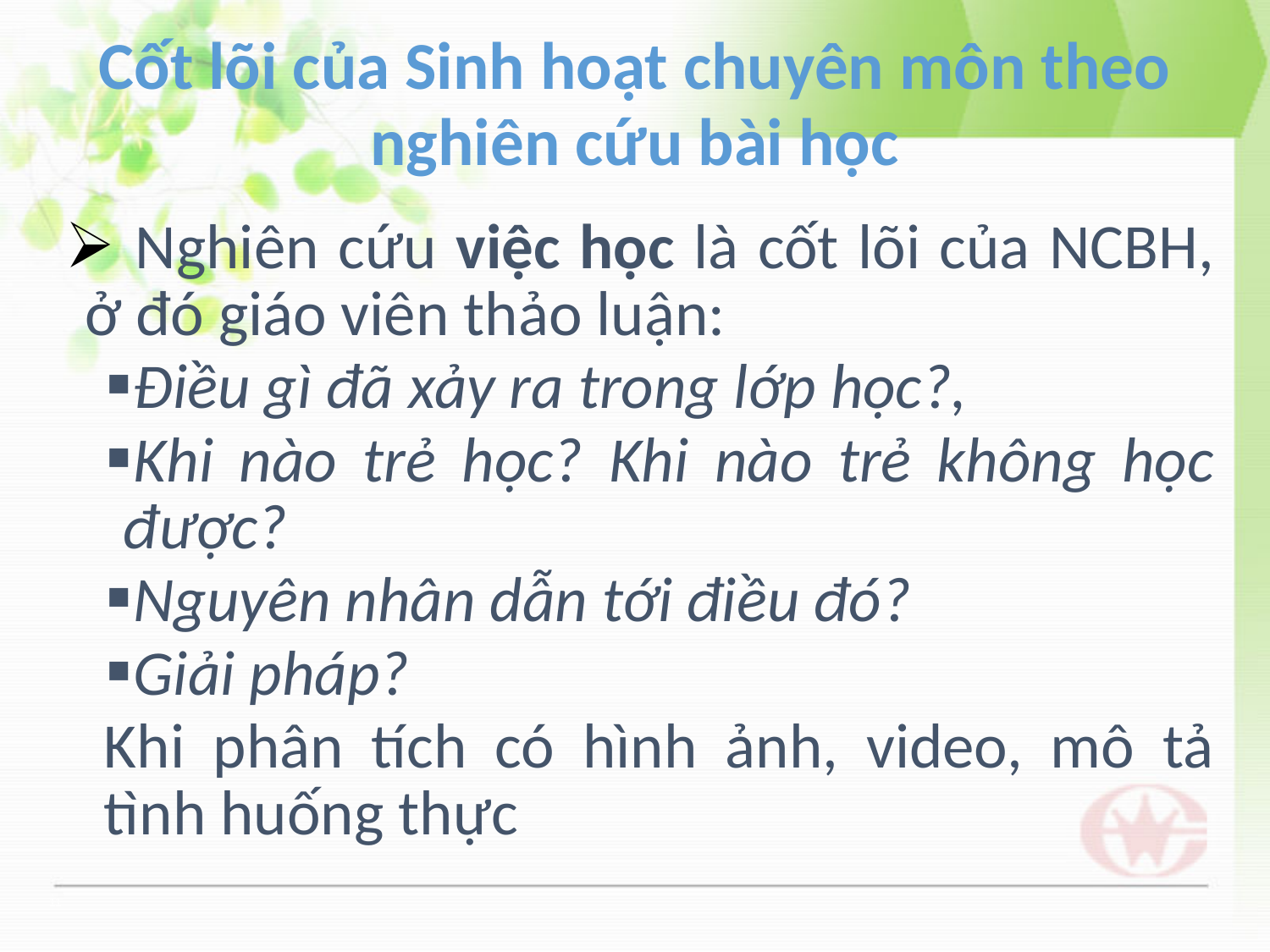

Cốt lõi của Sinh hoạt chuyên môn theo nghiên cứu bài học
 Nghiên cứu việc học là cốt lõi của NCBH, ở đó giáo viên thảo luận:
Điều gì đã xảy ra trong lớp học?,
Khi nào trẻ học? Khi nào trẻ không học được?
Nguyên nhân dẫn tới điều đó?
Giải pháp?
Khi phân tích có hình ảnh, video, mô tả tình huống thực
11